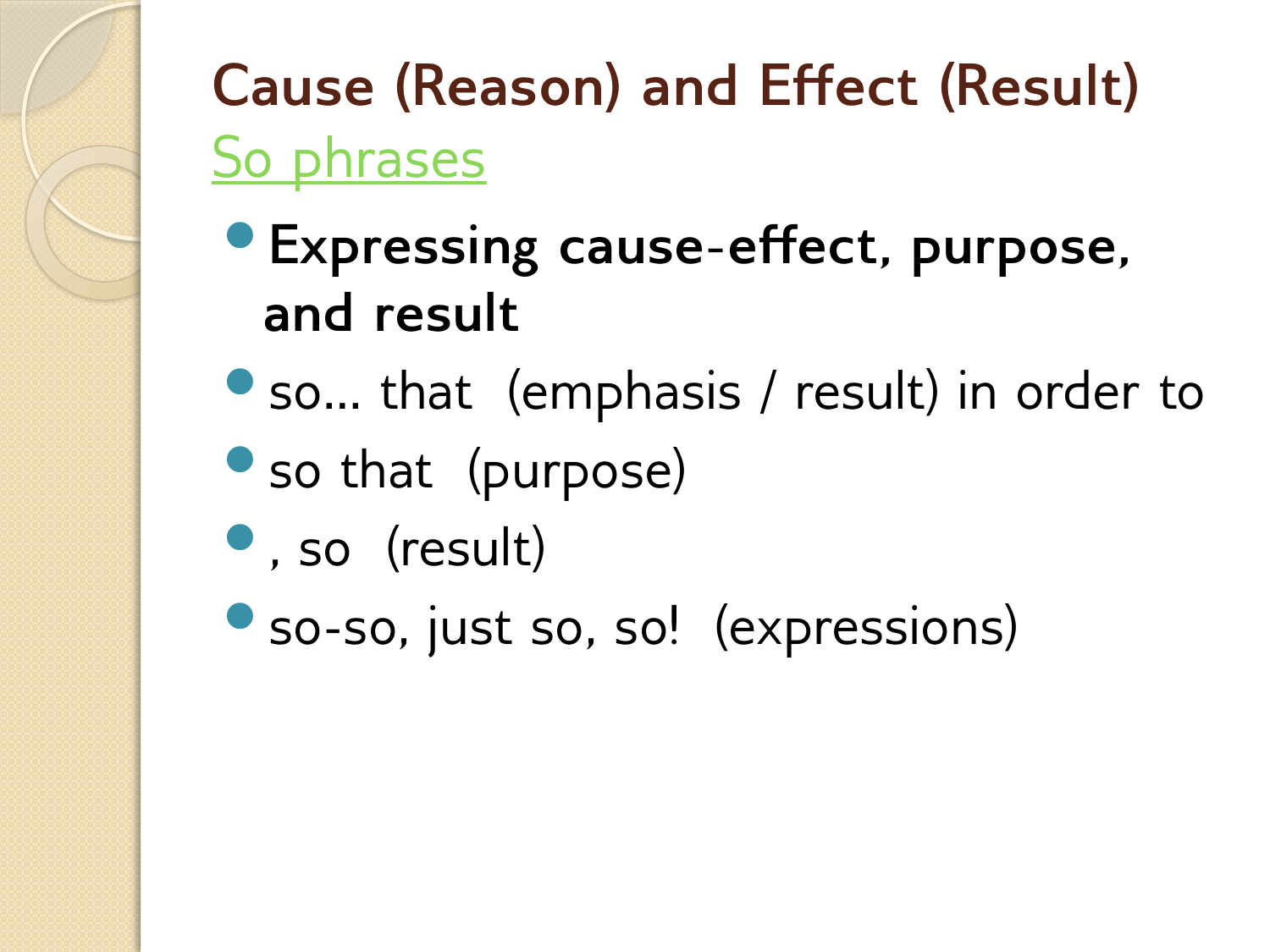

# Cause (Reason) and Effect (Result) So phrases
Expressing cause-effect, purpose, and result
so… that  (emphasis / result) in order to
so that  (purpose)
, so  (result)
so-so, just so, so!  (expressions)